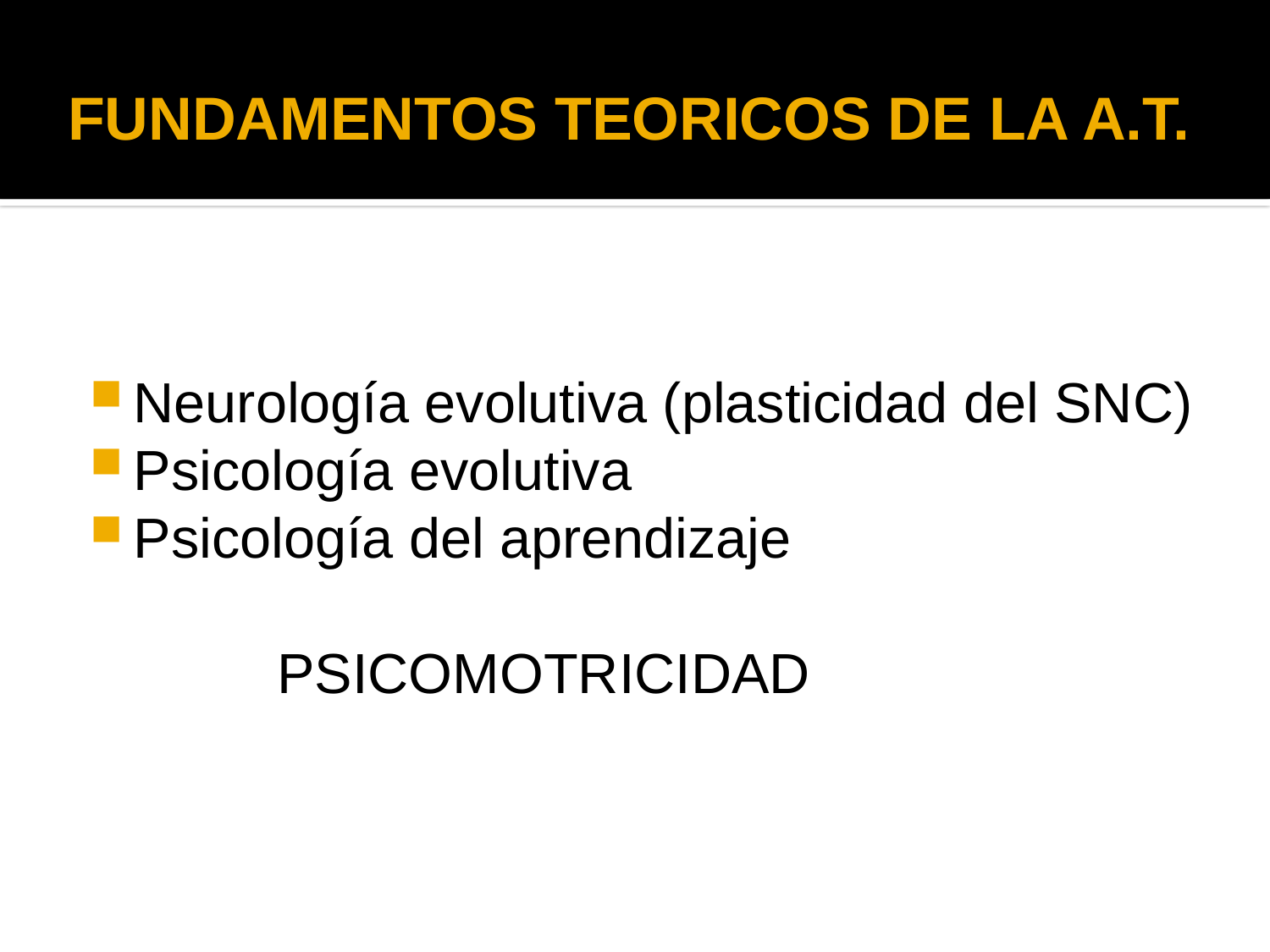

# FUNDAMENTOS TEORICOS DE LA A.T.

Neurología evolutiva (plasticidad del SNC)
Psicología evolutiva
Psicología del aprendizaje

            PSICOMOTRICIDAD